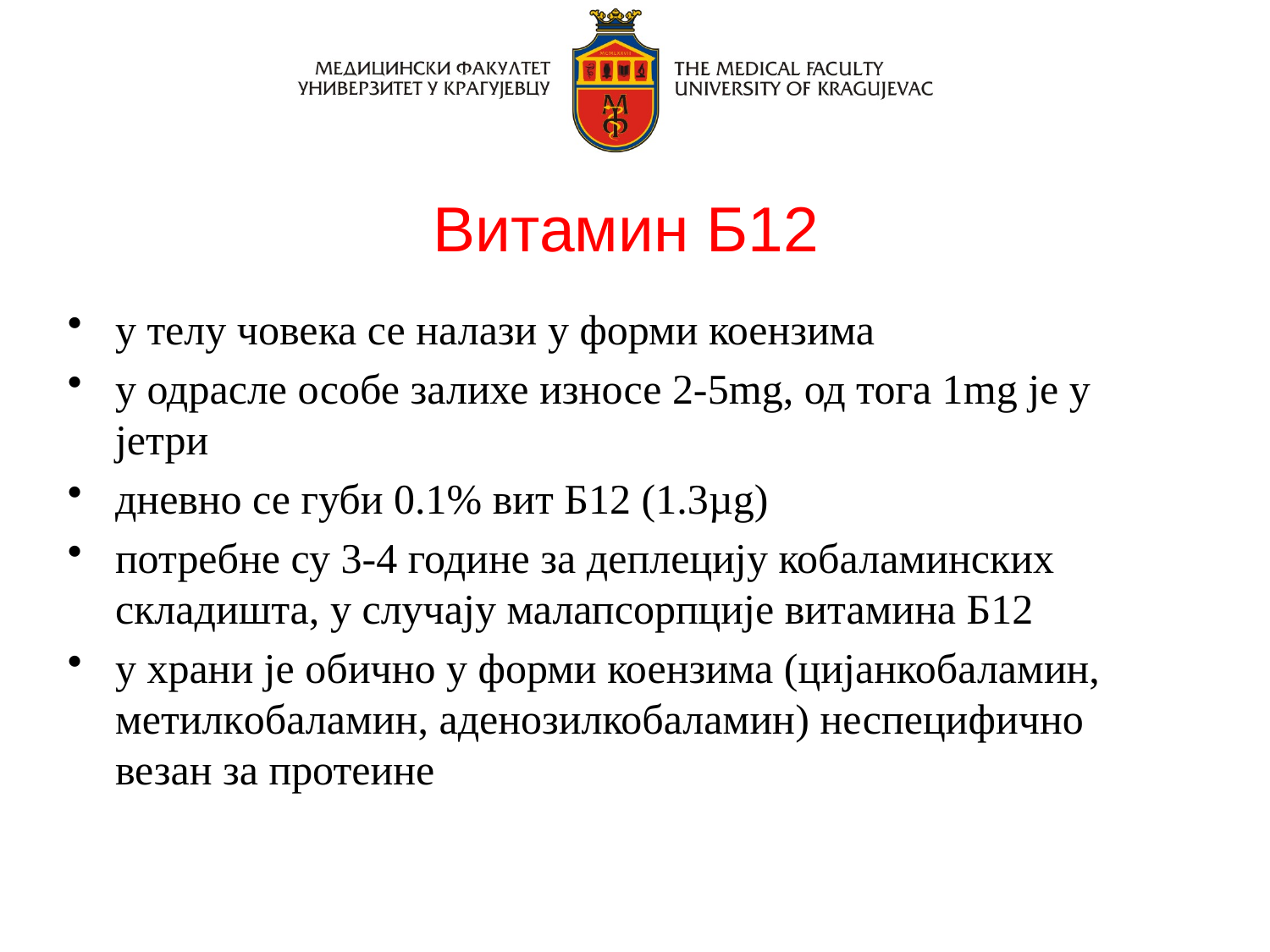

Витамин Б12
у телу човека се налази у форми коензима
у одрасле особе залихе износе 2-5mg, од тога 1mg је у јетри
дневно се губи 0.1% вит Б12 (1.3µg)
потребне су 3-4 године за деплецију кобаламинских складишта, у случају малапсорпције витамина Б12
у храни је обично у форми коензима (цијанкобаламин, метилкобаламин, аденозилкобаламин) неспецифично везан за протеине